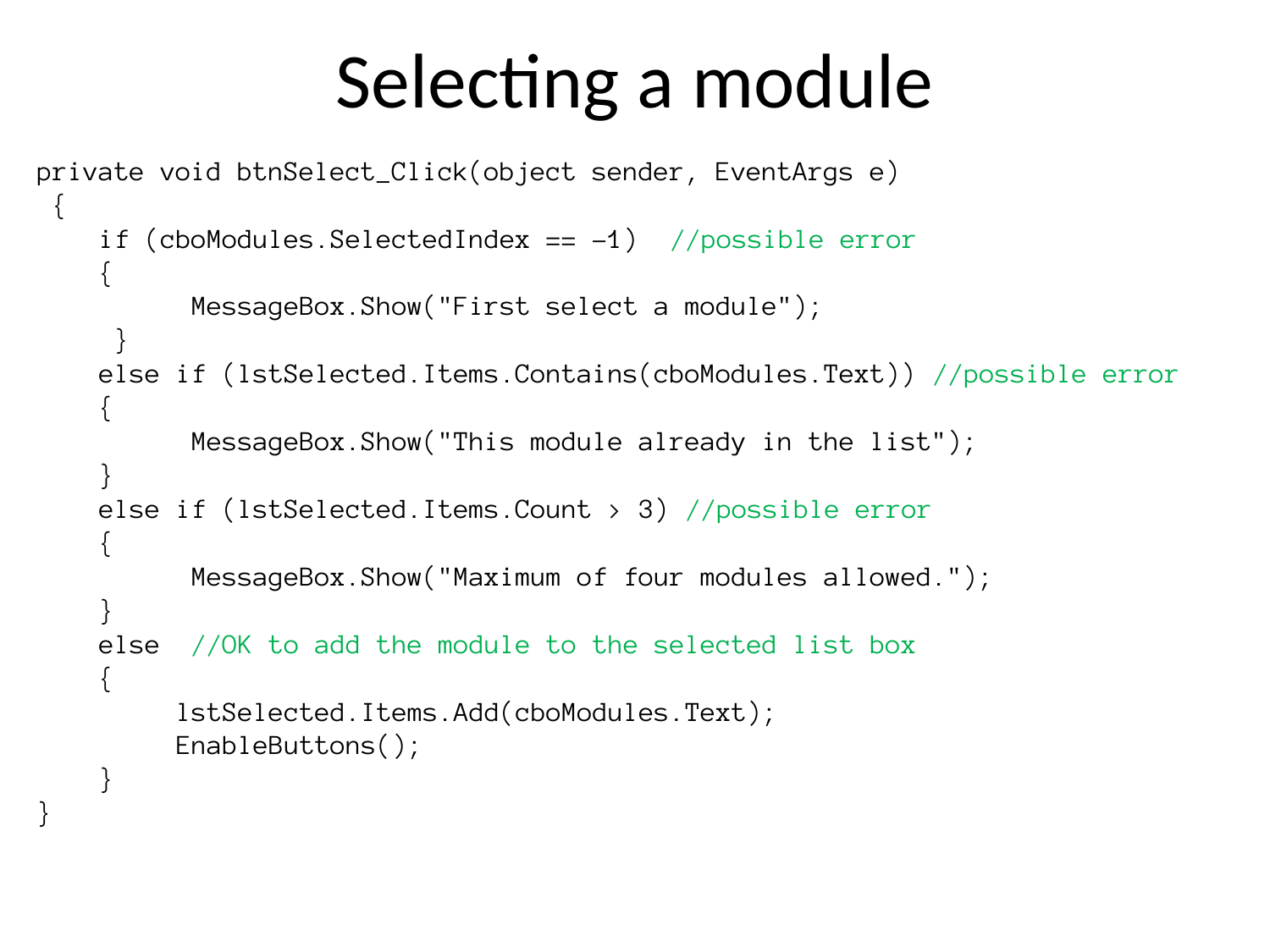

# Selecting a module
private void btnSelect_Click(object sender, EventArgs e)
 {
    if (cboModules.SelectedIndex == -1)  //possible error
    {
          MessageBox.Show("First select a module");
     }
    else if (lstSelected.Items.Contains(cboModules.Text)) //possible error
    {
          MessageBox.Show("This module already in the list");
    }
    else if (lstSelected.Items.Count > 3) //possible error
    {
          MessageBox.Show("Maximum of four modules allowed.");
    }
    else  //OK to add the module to the selected list box
    {
         lstSelected.Items.Add(cboModules.Text);
         EnableButtons();
    }
}